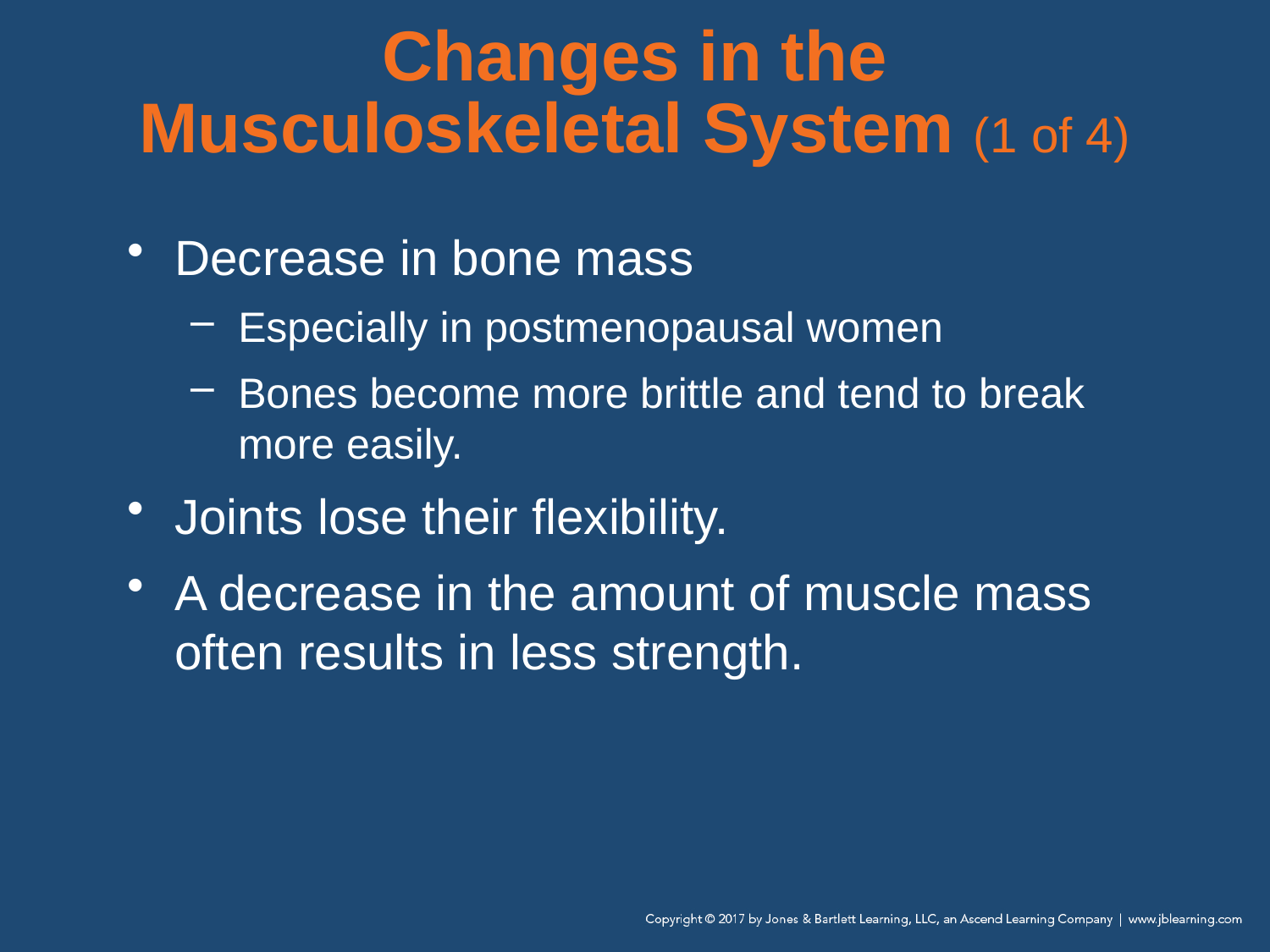

# Changes in the Musculoskeletal System (1 of 4)
Decrease in bone mass
Especially in postmenopausal women
Bones become more brittle and tend to break more easily.
Joints lose their flexibility.
A decrease in the amount of muscle mass often results in less strength.